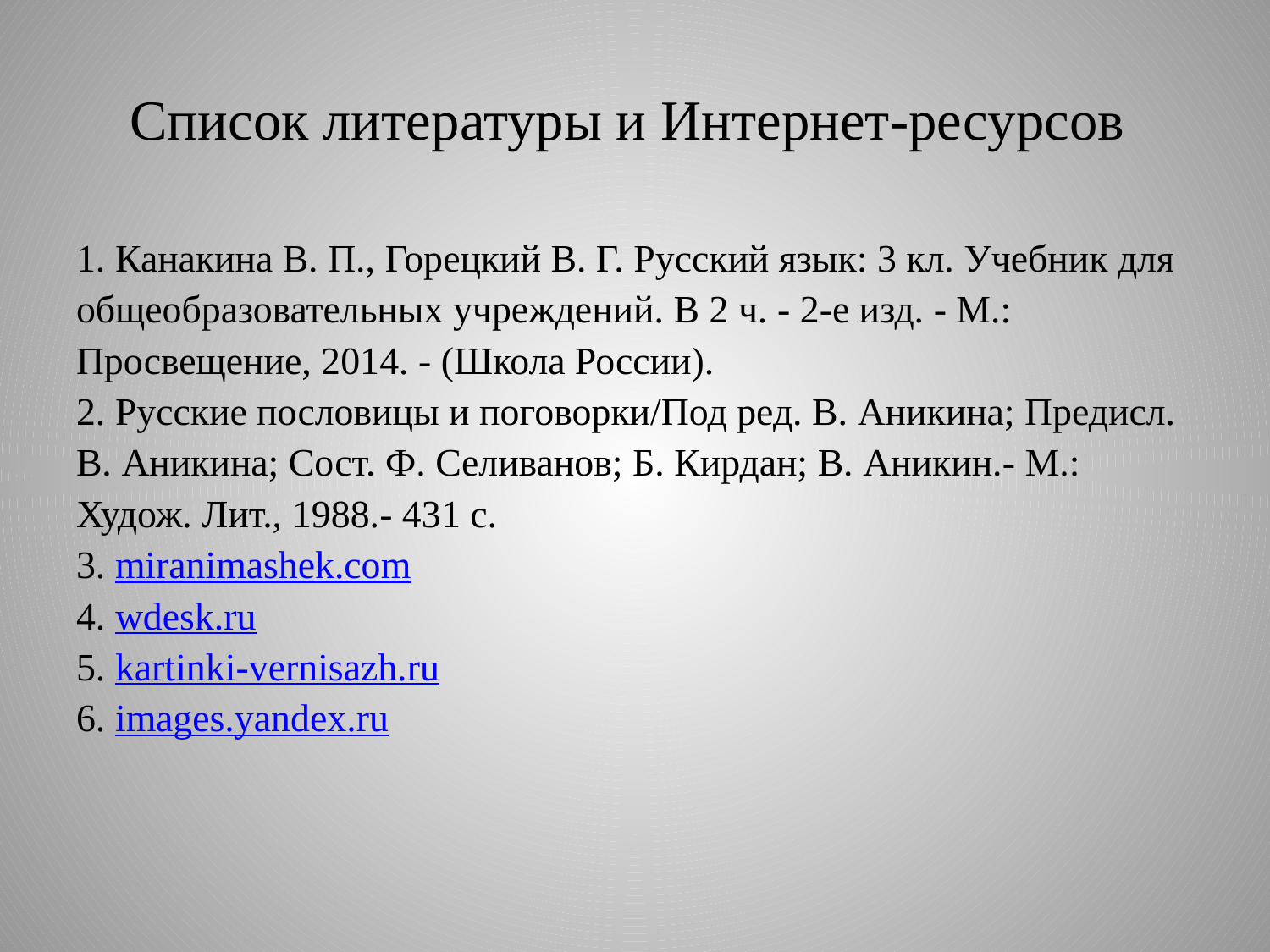

# Список литературы и Интернет-ресурсов
1. Канакина В. П., Горецкий В. Г. Русский язык: 3 кл. Учебник для общеобразовательных учреждений. В 2 ч. - 2-е изд. - М.: Просвещение, 2014. - (Школа России).
2. Русские пословицы и поговорки/Под ред. В. Аникина; Предисл. В. Аникина; Сост. Ф. Селиванов; Б. Кирдан; В. Аникин.- М.: Худож. Лит., 1988.- 431 с.
3. miranimashek.com
4. wdesk.ru
5. kartinki-vernisazh.ru
6. images.yandex.ru